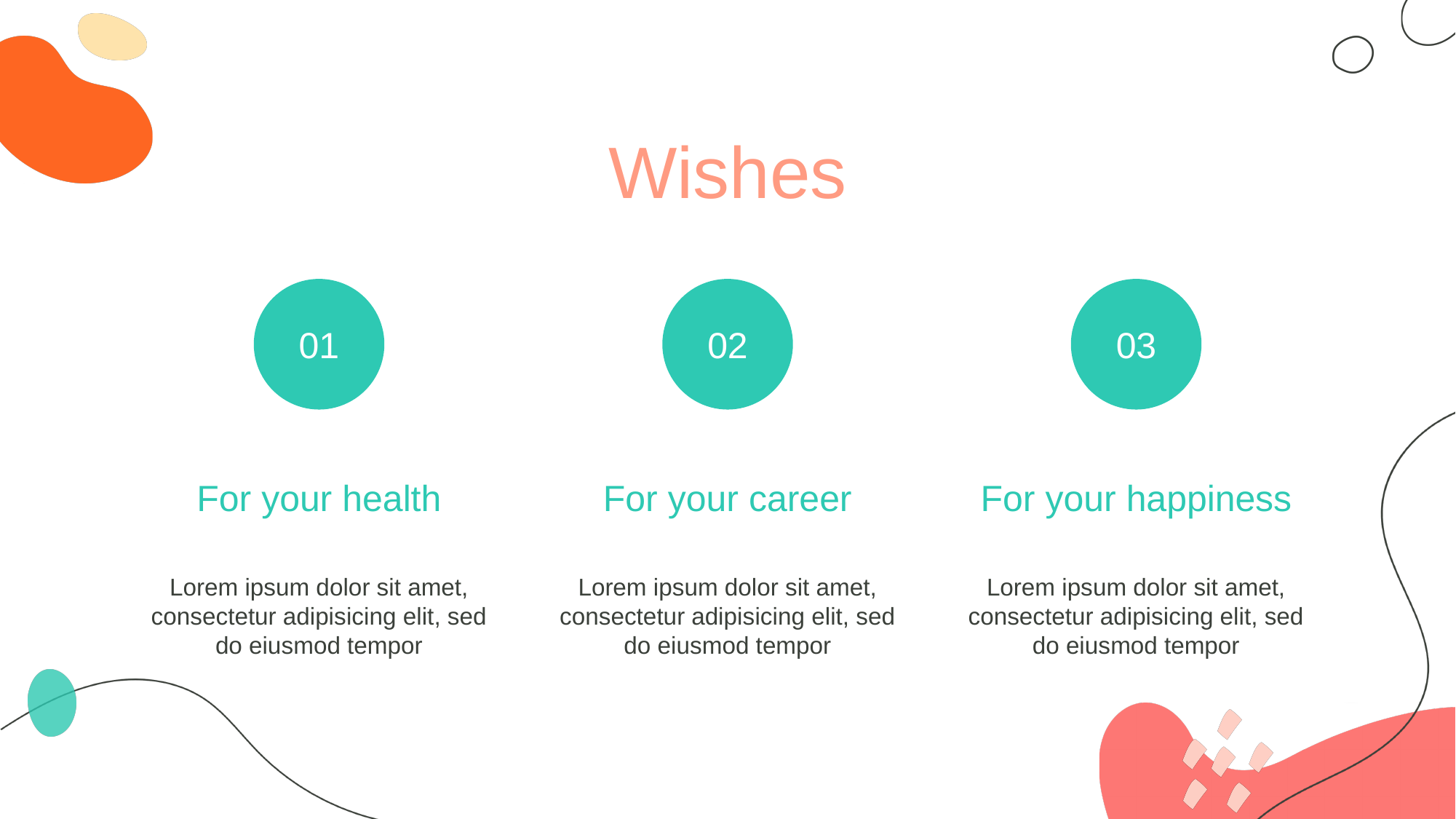

Wishes
01
02
03
For your happiness
For your health
For your career
Lorem ipsum dolor sit amet, consectetur adipisicing elit, sed do eiusmod tempor
Lorem ipsum dolor sit amet, consectetur adipisicing elit, sed do eiusmod tempor
Lorem ipsum dolor sit amet, consectetur adipisicing elit, sed do eiusmod tempor